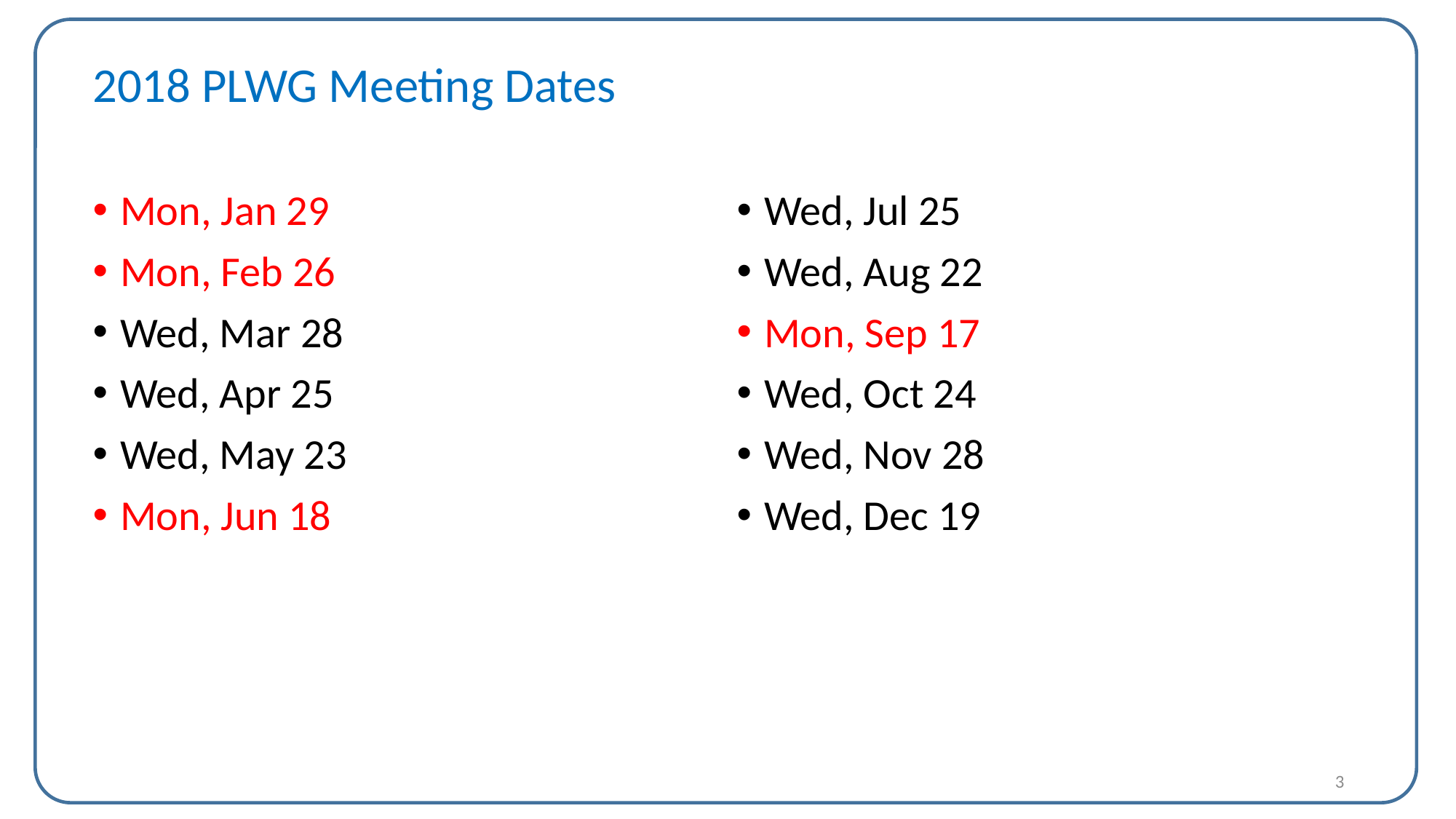

2018 PLWG Meeting Dates

Mon, Jan 29
Mon, Feb 26
Wed, Mar 28
Wed, Apr 25
Wed, May 23
Mon, Jun 18

Wed, Jul 25
Wed, Aug 22
Mon, Sep 17
Wed, Oct 24
Wed, Nov 28
Wed, Dec 19
3